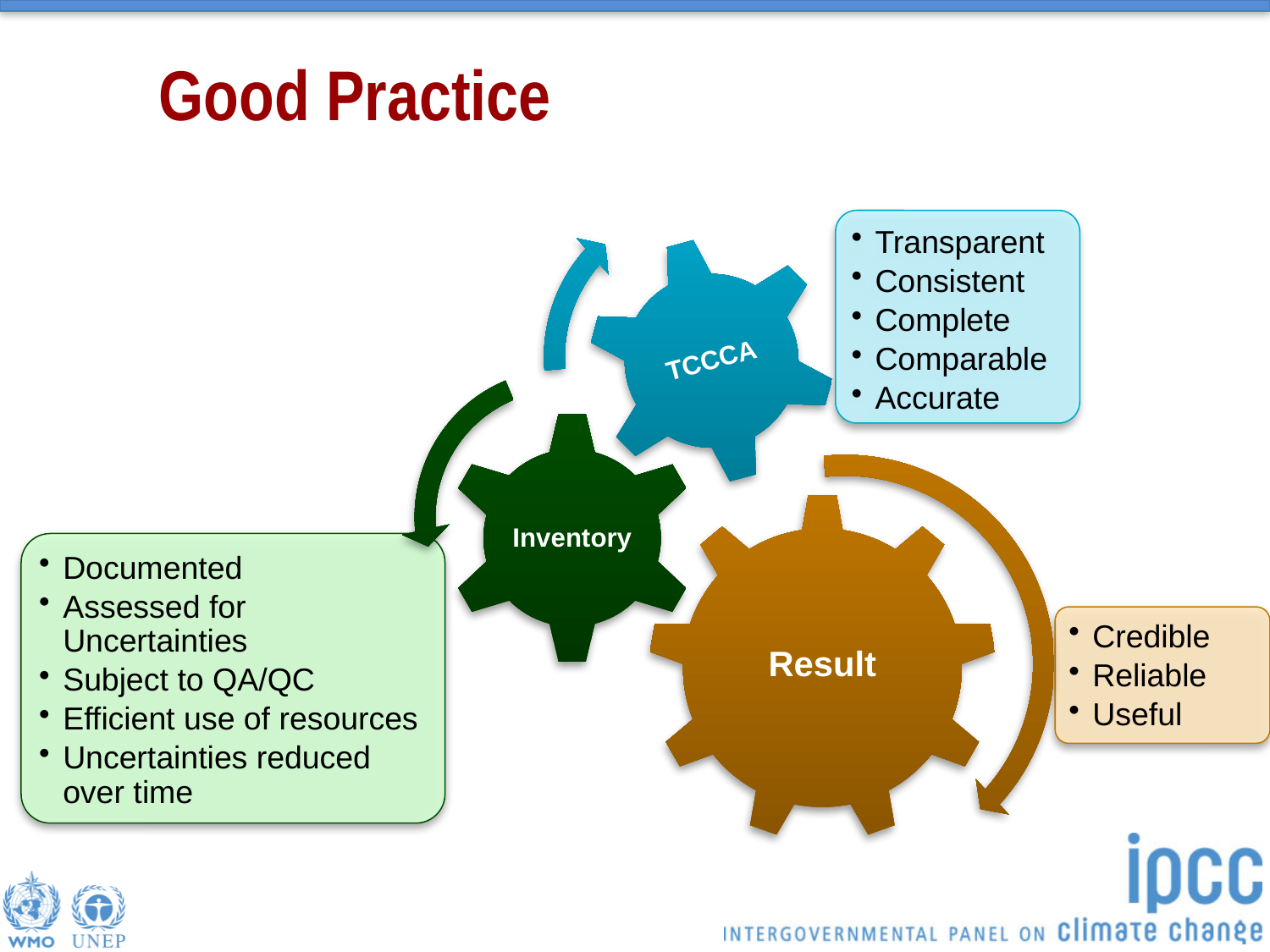

# Good Practice
Result
Credible
Reliable
Useful
Inventory
Documented
Assessed for Uncertainties
Subject to QA/QC
Efficient use of resources
Uncertainties reduced over time
TCCCA
Transparent
Consistent
Complete
Comparable
Accurate